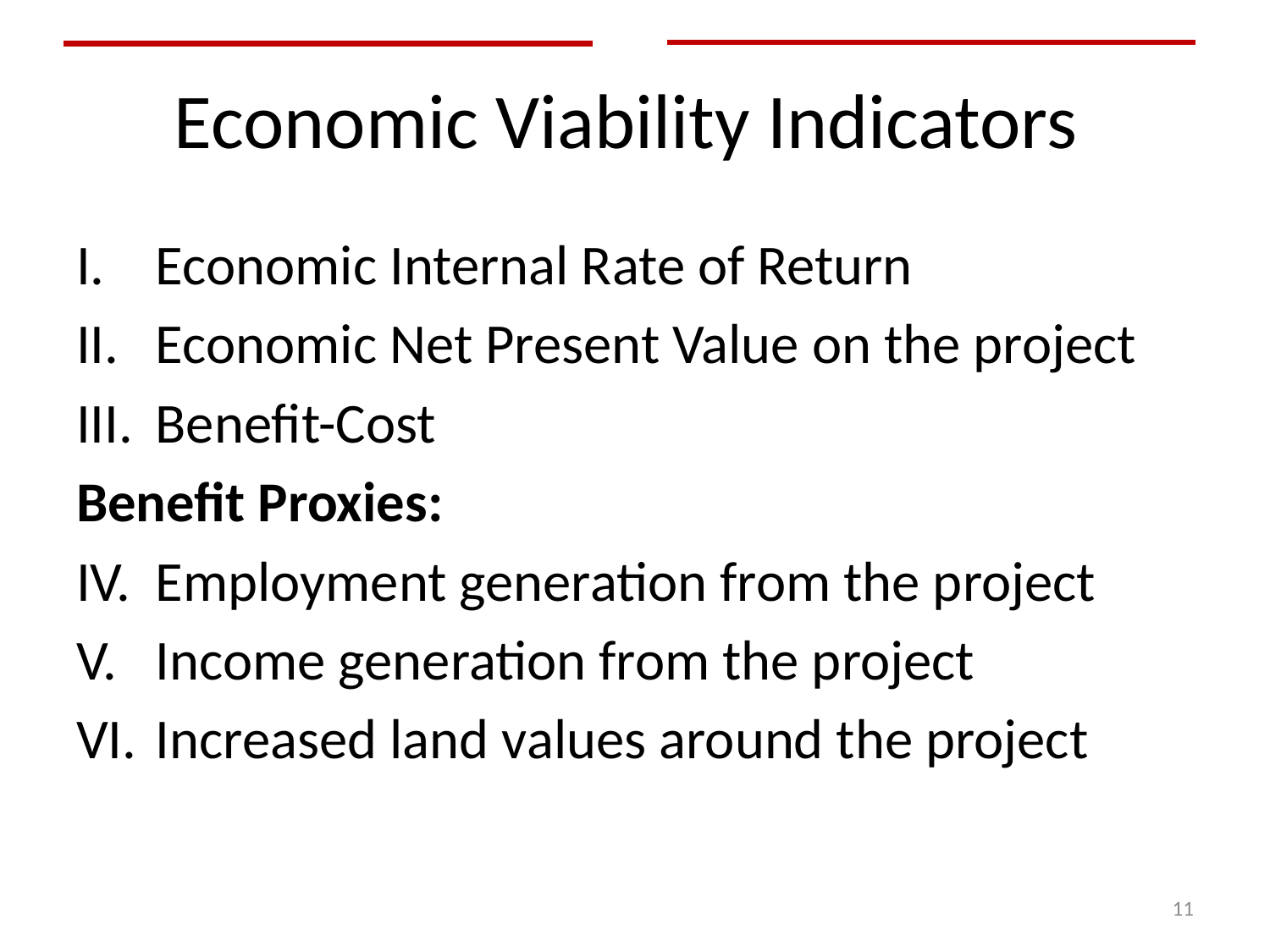

# Economic Viability Indicators
Economic Internal Rate of Return
Economic Net Present Value on the project
Benefit-Cost
Benefit Proxies:
Employment generation from the project
Income generation from the project
Increased land values around the project
11